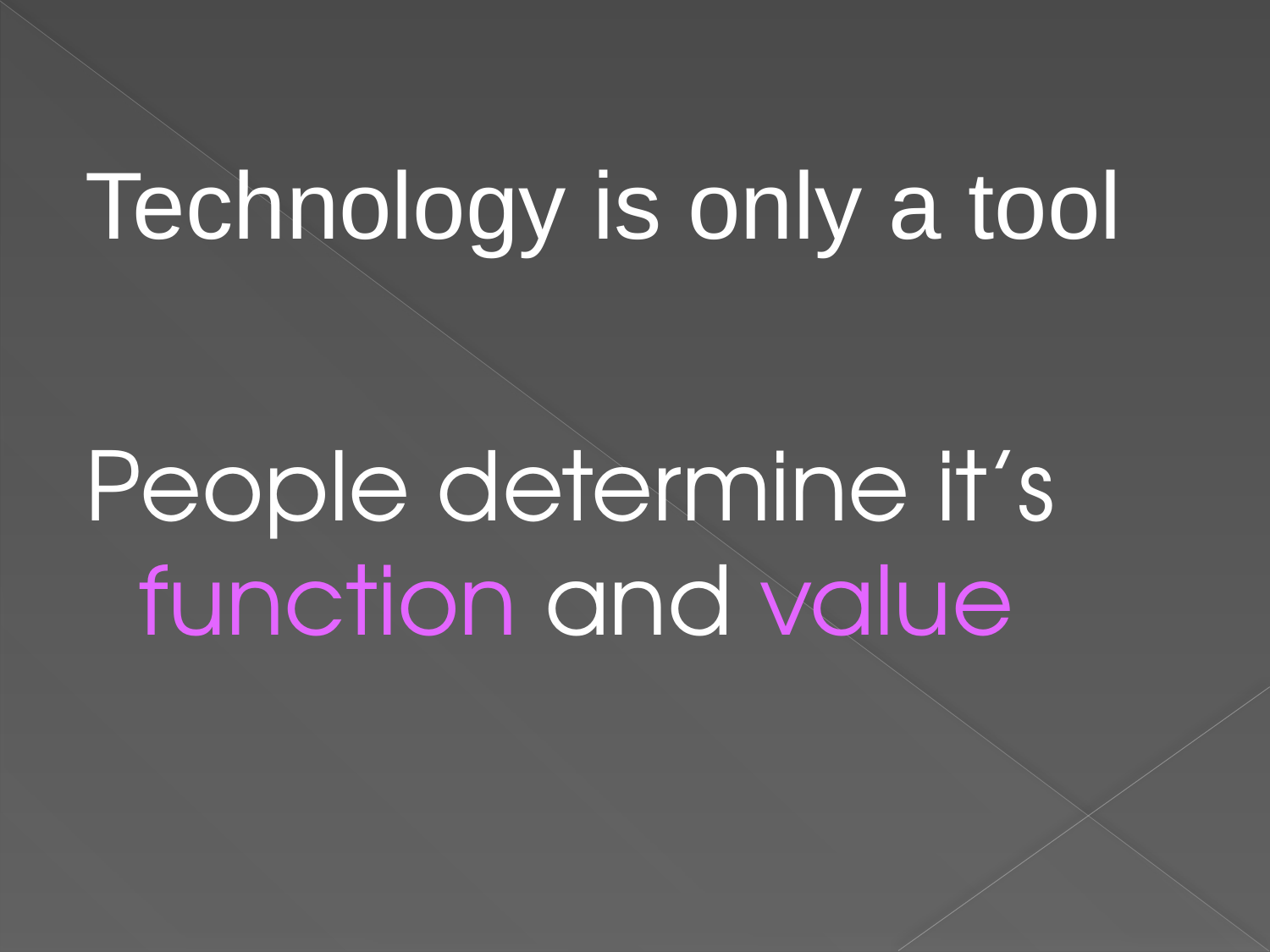

#
Technology is only a tool

People determine it’s function and value